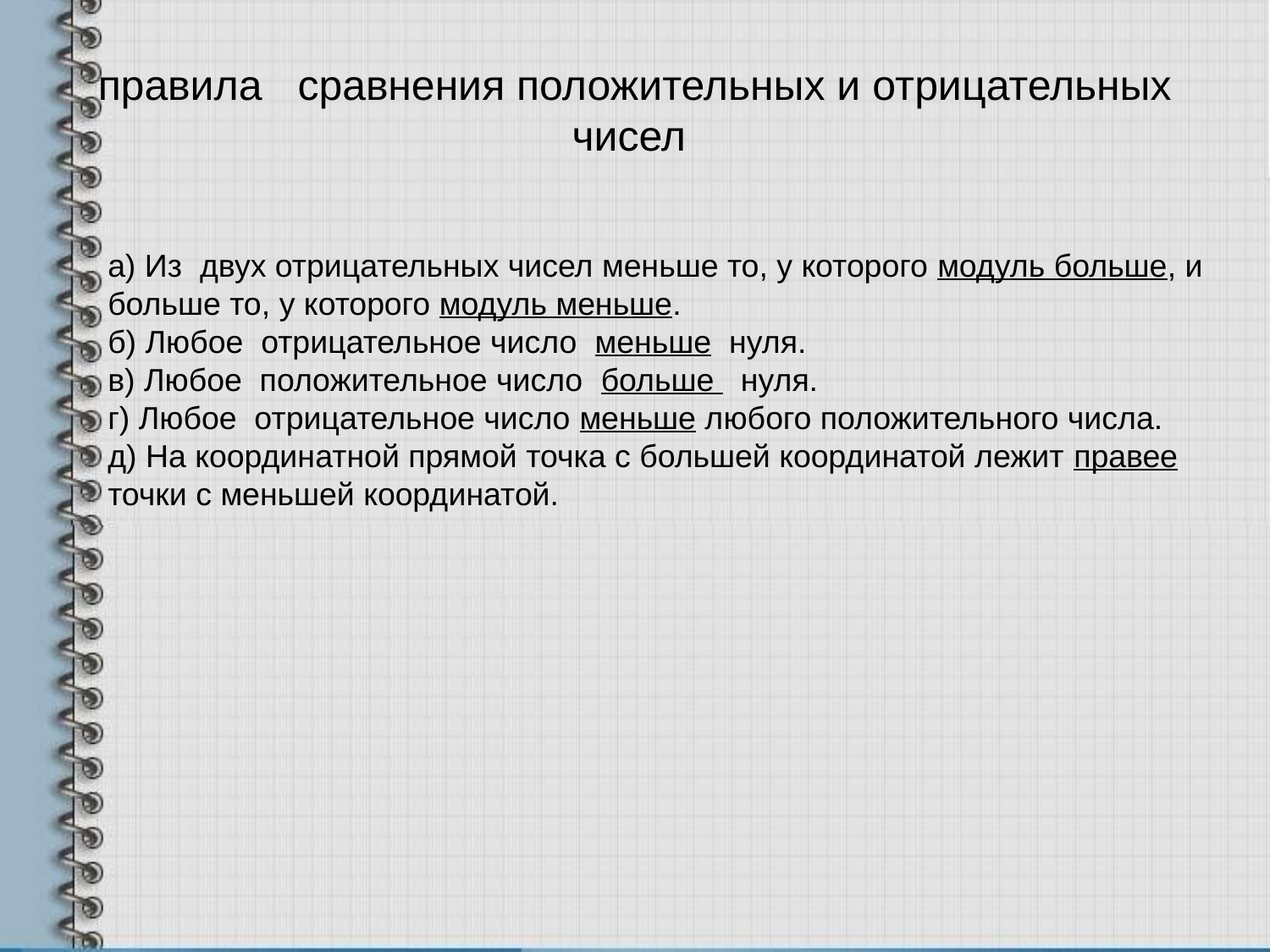

# правила   сравнения положительных и отрицательных чисел

а) Из  двух отрицательных чисел меньше то, у которого модуль больше, и больше то, у которого модуль меньше.
б) Любое  отрицательное число  меньше  нуля.
в) Любое  положительное число  больше   нуля.
г) Любое  отрицательное число меньше любого положительного числа.
д) На координатной прямой точка с большей координатой лежит правее точки с меньшей координатой.